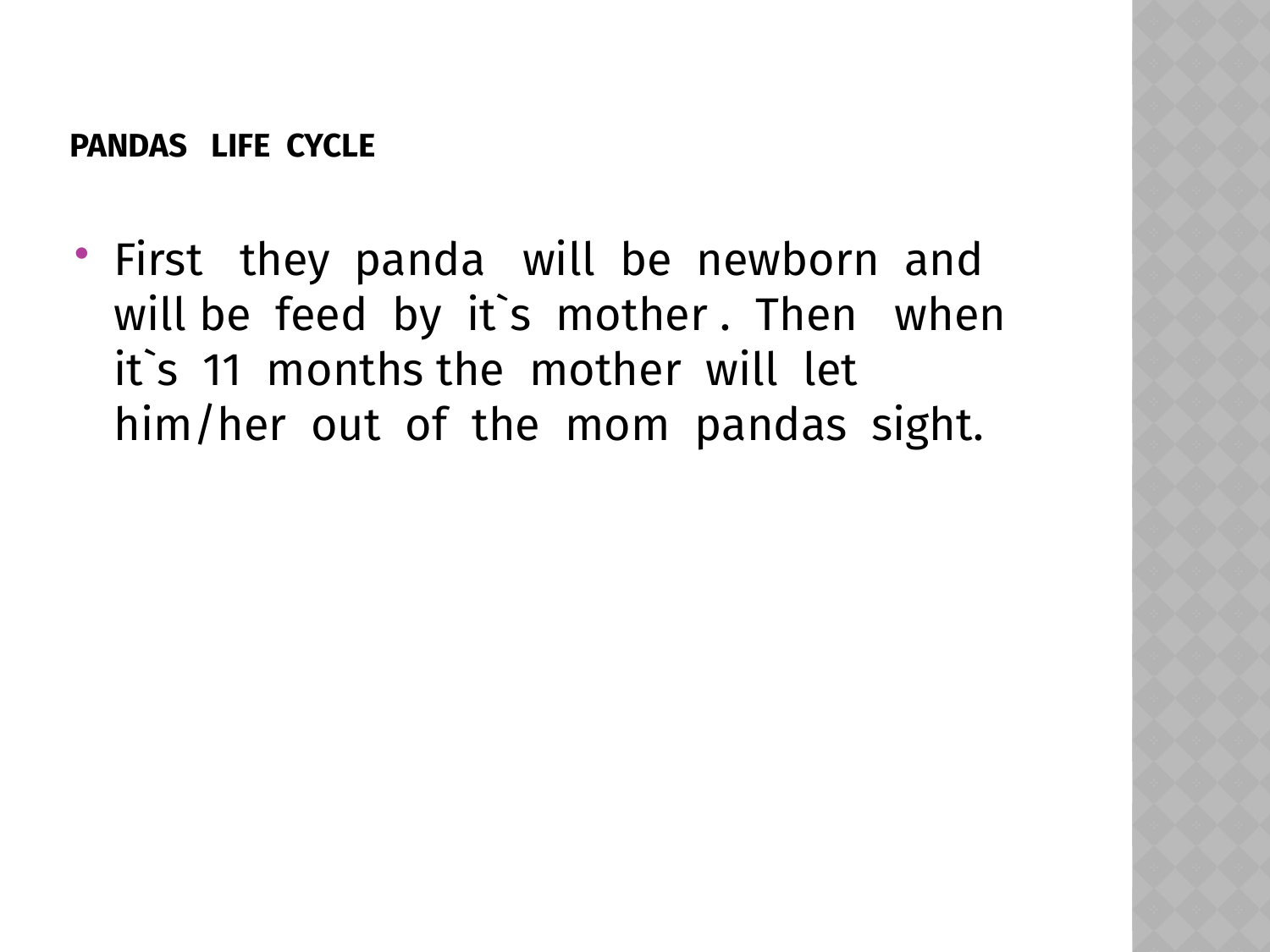

# pandas   life  cycle
First   they  panda   will  be  newborn  and  will be  feed  by  it`s  mother .  Then   when  it`s  11  months the  mother  will  let  him/her  out  of  the  mom  pandas  sight.